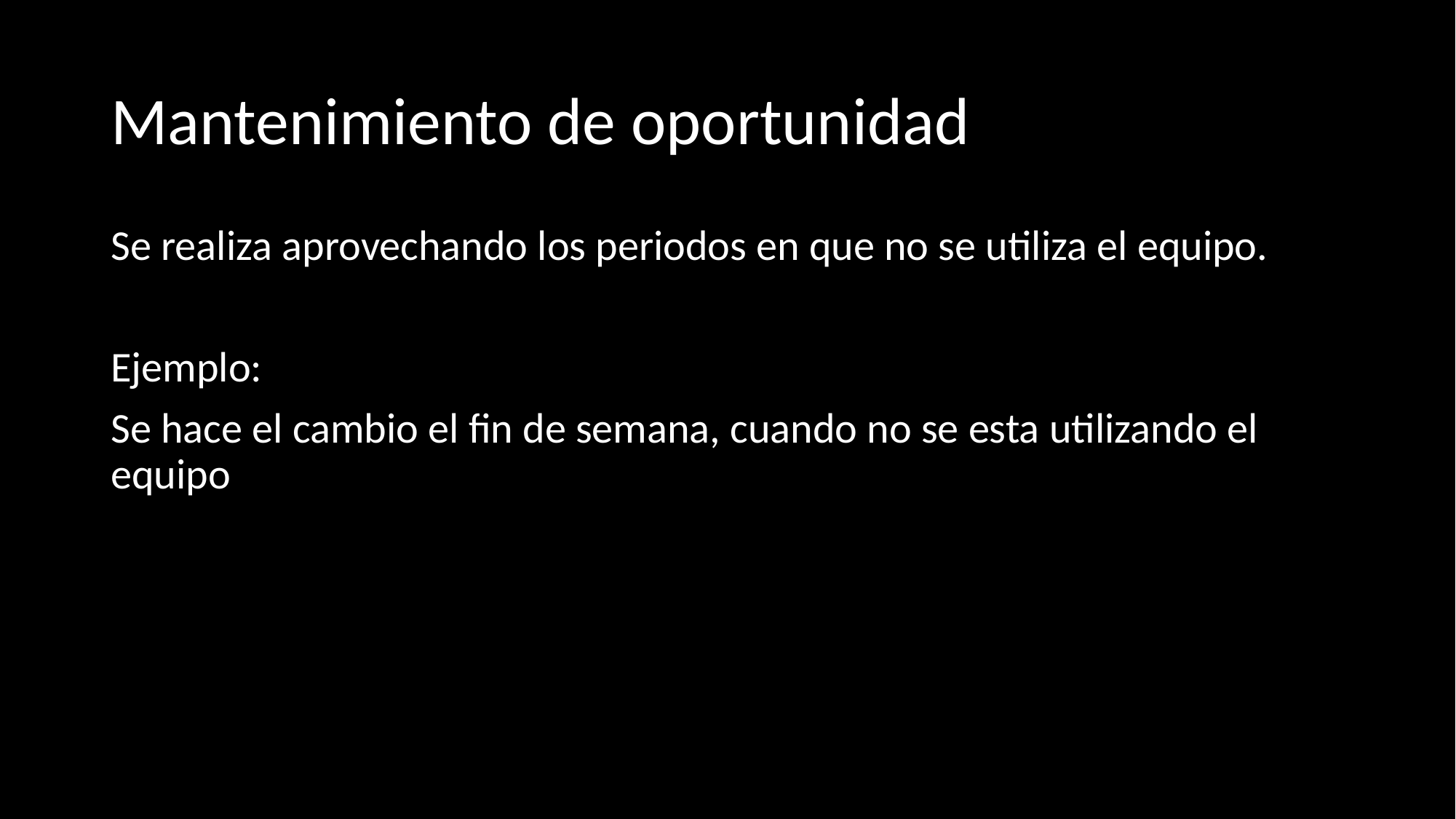

# Mantenimiento de oportunidad
Se realiza aprovechando los periodos en que no se utiliza el equipo.

Ejemplo:
Se hace el cambio el fin de semana, cuando no se esta utilizando el equipo